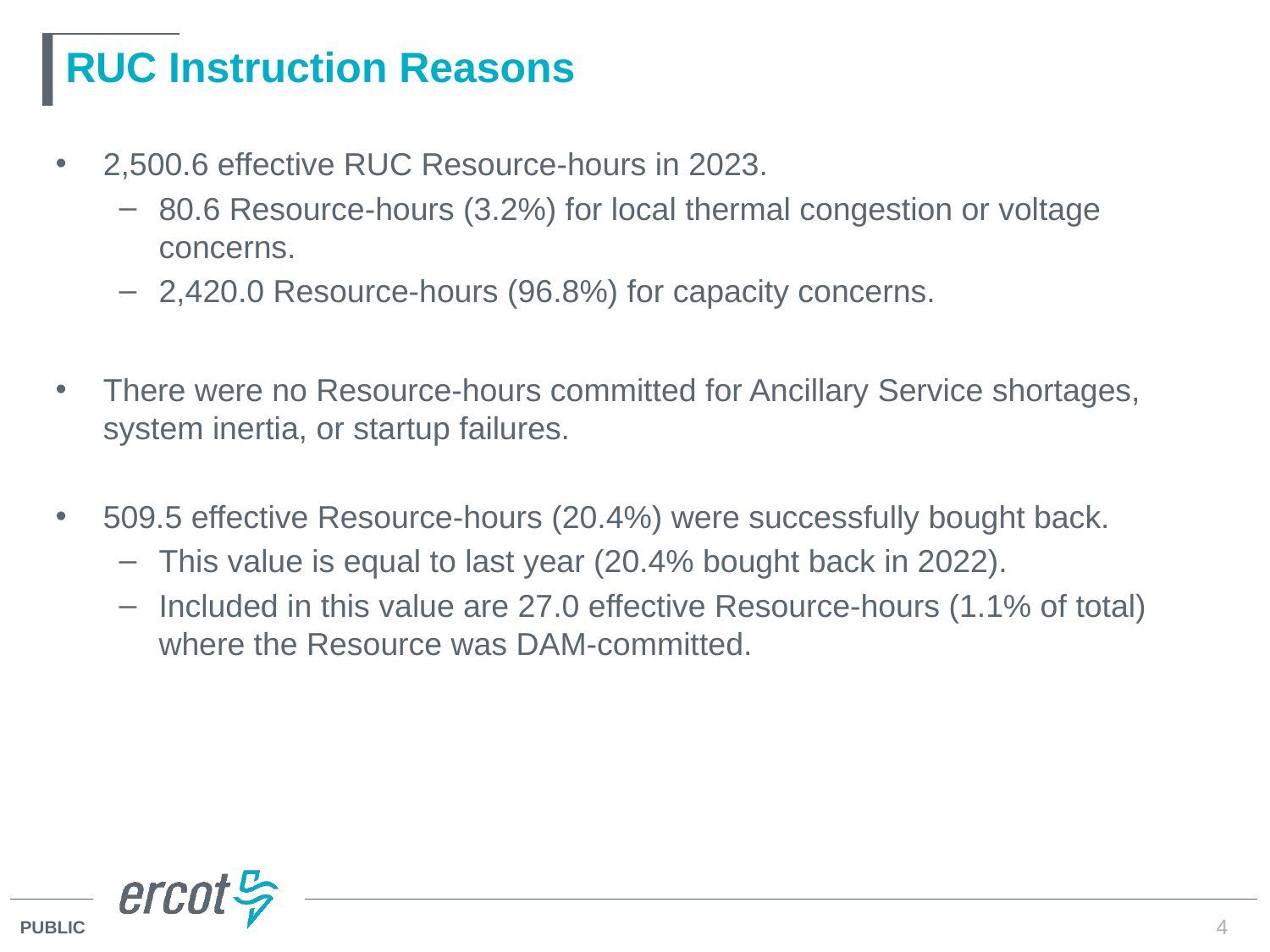

# RUC Instruction Reasons
2,500.6 effective RUC Resource-hours in 2023.
80.6 Resource-hours (3.2%) for local thermal congestion or voltage concerns.
2,420.0 Resource-hours (96.8%) for capacity concerns.

There were no Resource-hours committed for Ancillary Service shortages, system inertia, or startup failures.

509.5 effective Resource-hours (20.4%) were successfully bought back.
This value is equal to last year (20.4% bought back in 2022).
Included in this value are 27.0 effective Resource-hours (1.1% of total) where the Resource was DAM-committed.
4